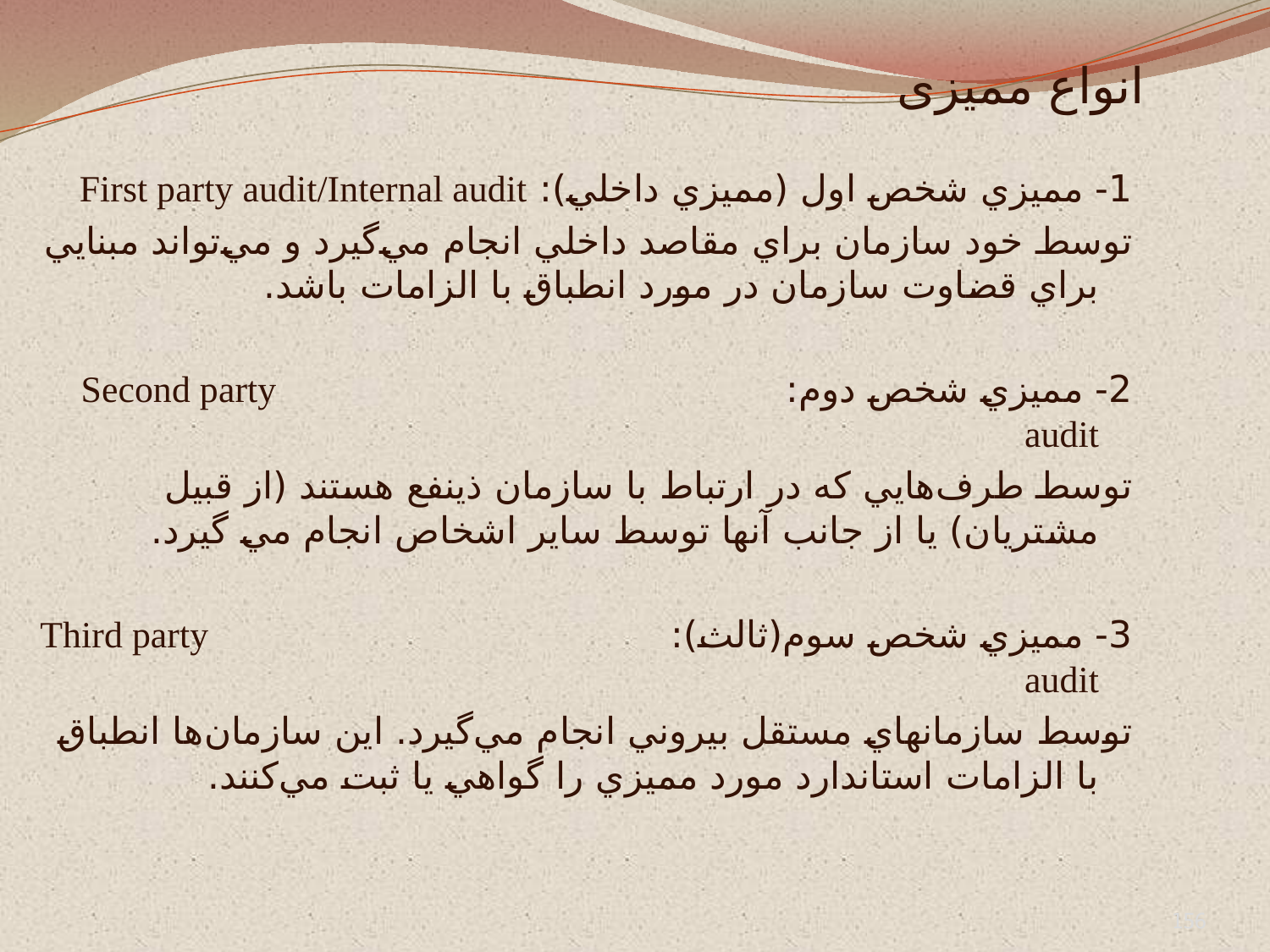

# انواع ممیزی
1- مميزي شخص اول (مميزي داخلي): First party audit/Internal audit
توسط خود سازمان براي مقاصد داخلي انجام مي‌گيرد و مي‌تواند مبنايي براي قضاوت سازمان در مورد انطباق با الزامات باشد.

2- مميزي شخص دوم:                                           Second party audit
توسط طرف‌هايي كه در ارتباط با سازمان ذينفع هستند (از قبيل مشتريان) يا از جانب آنها توسط ساير اشخاص انجام مي گيرد.

3- مميزي شخص سوم(ثالث):                                       Third party audit
توسط سازمانهاي مستقل بيروني انجام مي‌گيرد. اين سازمان‌ها انطباق با الزامات استاندارد مورد مميزي را گواهي يا ثبت مي‌كنند.
156